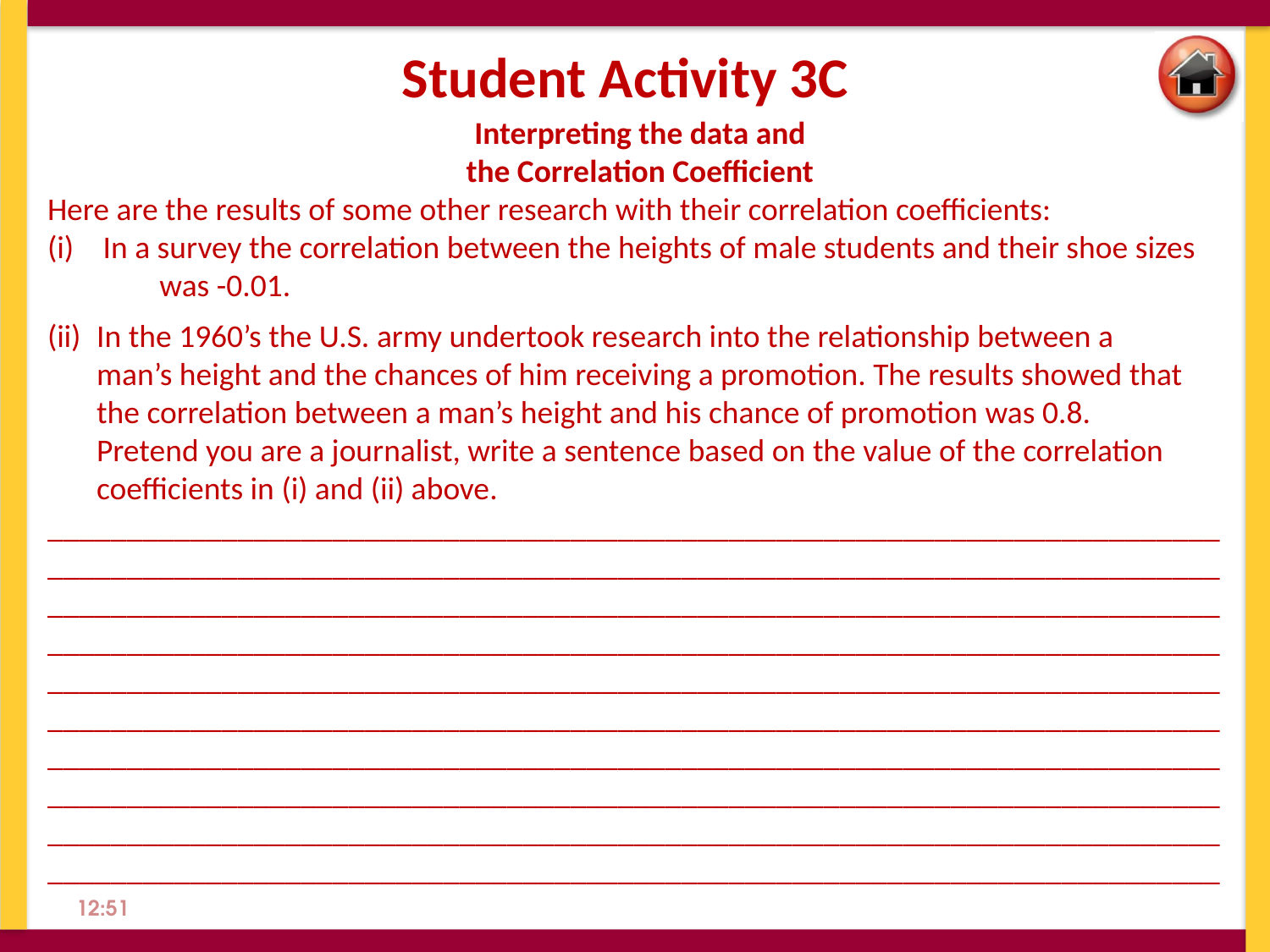

Student Activity 3C
Interpreting the data and
the Correlation Coefficient
Here are the results of some other research with their correlation coefficients:
In a survey the correlation between the heights of male students and their shoe sizes	 was -0.01.

(ii) 	In the 1960’s the U.S. army undertook research into the relationship between a
	man’s height and the chances of him receiving a promotion. The results showed that
	the correlation between a man’s height and his chance of promotion was 0.8.
	Pretend you are a journalist, write a sentence based on the value of the correlation
	coefficients in (i) and (ii) above.
__________________________________________________________________________
__________________________________________________________________________
__________________________________________________________________________
__________________________________________________________________________
__________________________________________________________________________
__________________________________________________________________________
__________________________________________________________________________
__________________________________________________________________________
__________________________________________________________________________
__________________________________________________________________________
12:51